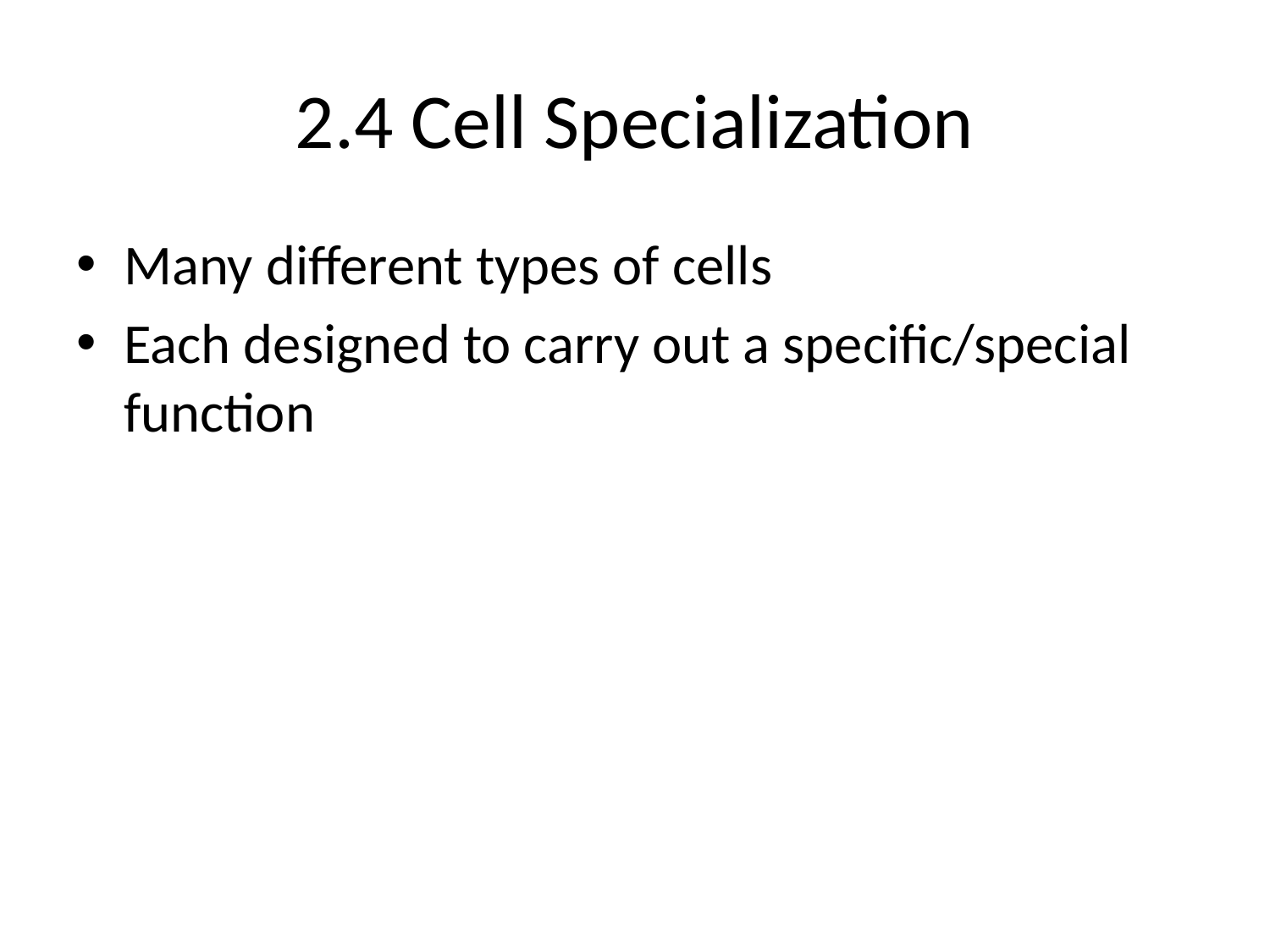

# 2.4 Cell Specialization
Many different types of cells
Each designed to carry out a specific/special function